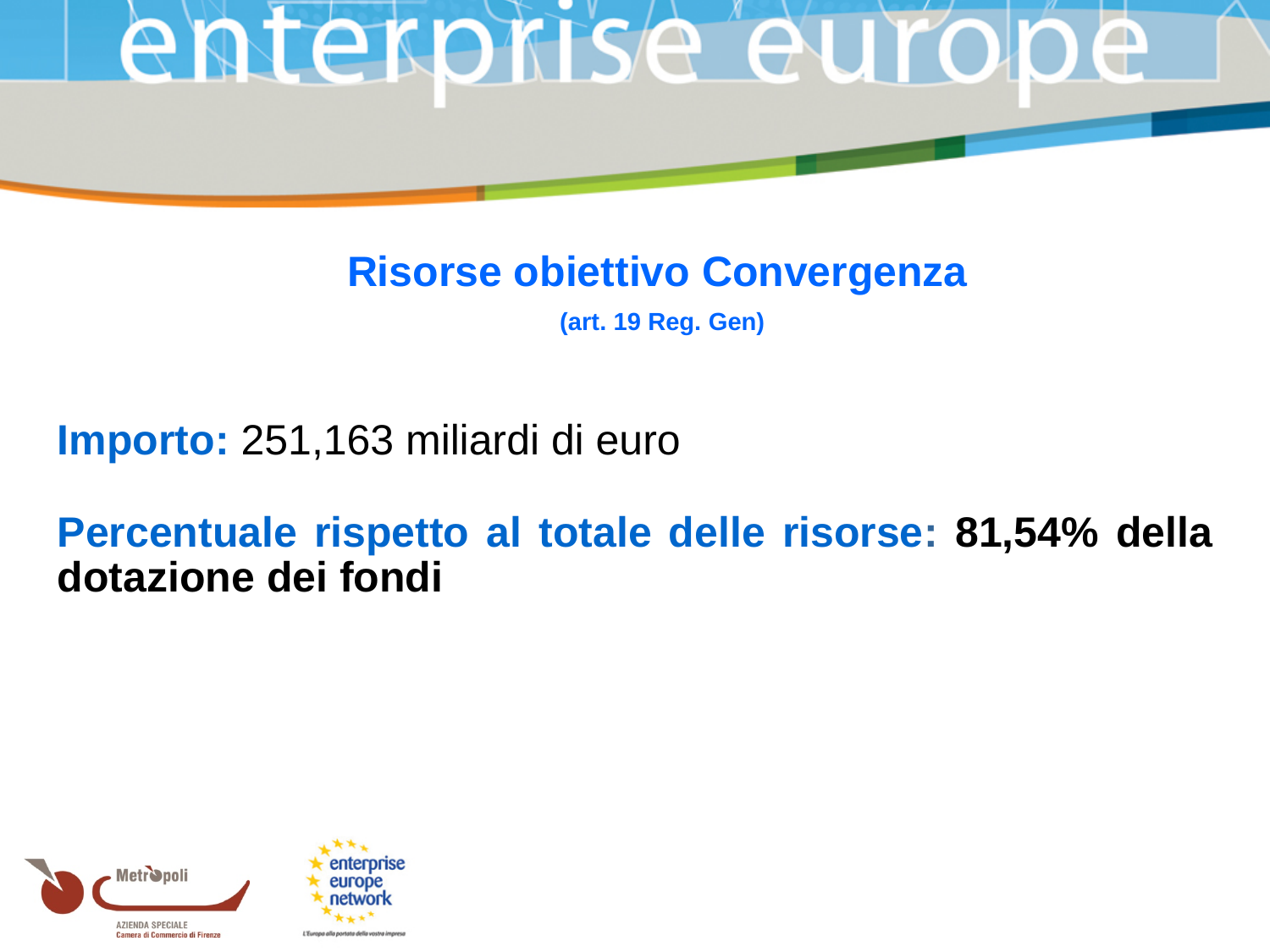

Risorse obiettivo Convergenza
 (art. 19 Reg. Gen)

Importo: 251,163 miliardi di euro

Percentuale rispetto al totale delle risorse: 81,54% della dotazione dei fondi